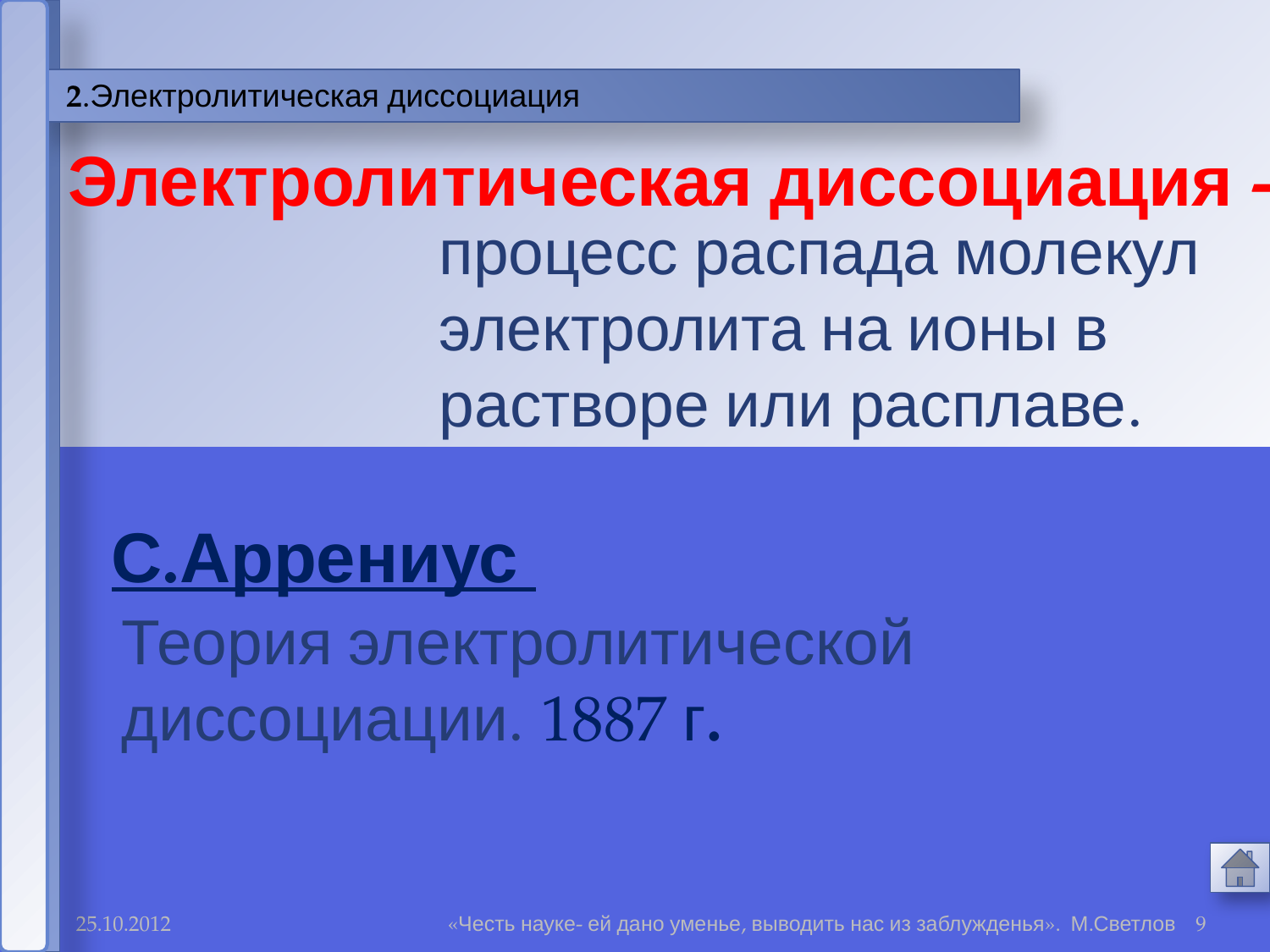

2.Электролитическая диссоциация
Электролитическая диссоциация -

процесс распада молекул электролита на ионы в растворе или расплаве.

С.Аррениус
Теория электролитической диссоциации. 1887 г.

25.10.2012
«Честь науке- ей дано уменье, выводить нас из заблужденья».  М.Светлов
9